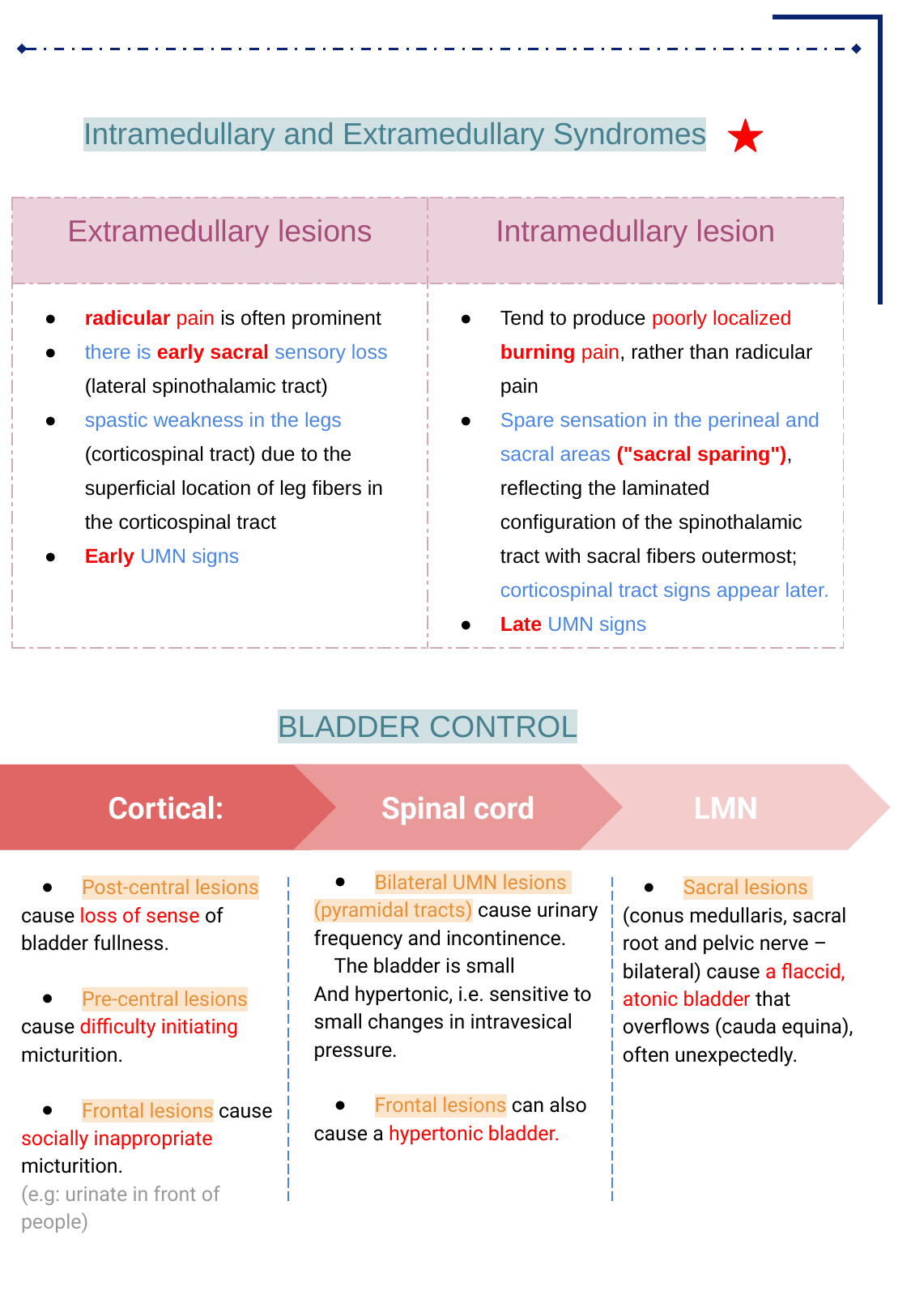

Intramedullary and Extramedullary Syndromes

| Extramedullary lesions | Intramedullary lesion |
| --- | --- |
| radicular pain is often prominent there is early sacral sensory loss (lateral spinothalamic tract) spastic weakness in the legs (corticospinal tract) due to the superficial location of leg fibers in the corticospinal tract Early UMN signs | Tend to produce poorly localized burning pain, rather than radicular pain Spare sensation in the perineal and sacral areas ("sacral sparing"), reflecting the laminated configuration of the spinothalamic tract with sacral fibers outermost; corticospinal tract signs appear later. Late UMN signs |
BLADDER CONTROL
Spinal cord
Bilateral UMN lesions
(pyramidal tracts) cause urinary frequency and incontinence.
    The bladder is small
And hypertonic, i.e. sensitive to small changes in intravesical pressure.

Frontal lesions can also
cause a hypertonic bladder.

LMN
Sacral lesions
(conus medullaris, sacral root and pelvic nerve – bilateral) cause a flaccid, atonic bladder that overflows (cauda equina), often unexpectedly.

Cortical:
Post-central lesions
cause loss of sense of bladder fullness.

Pre-central lesions
cause difficulty initiating micturition.

Frontal lesions cause
socially inappropriate micturition.
(e.g: urinate in front of people)